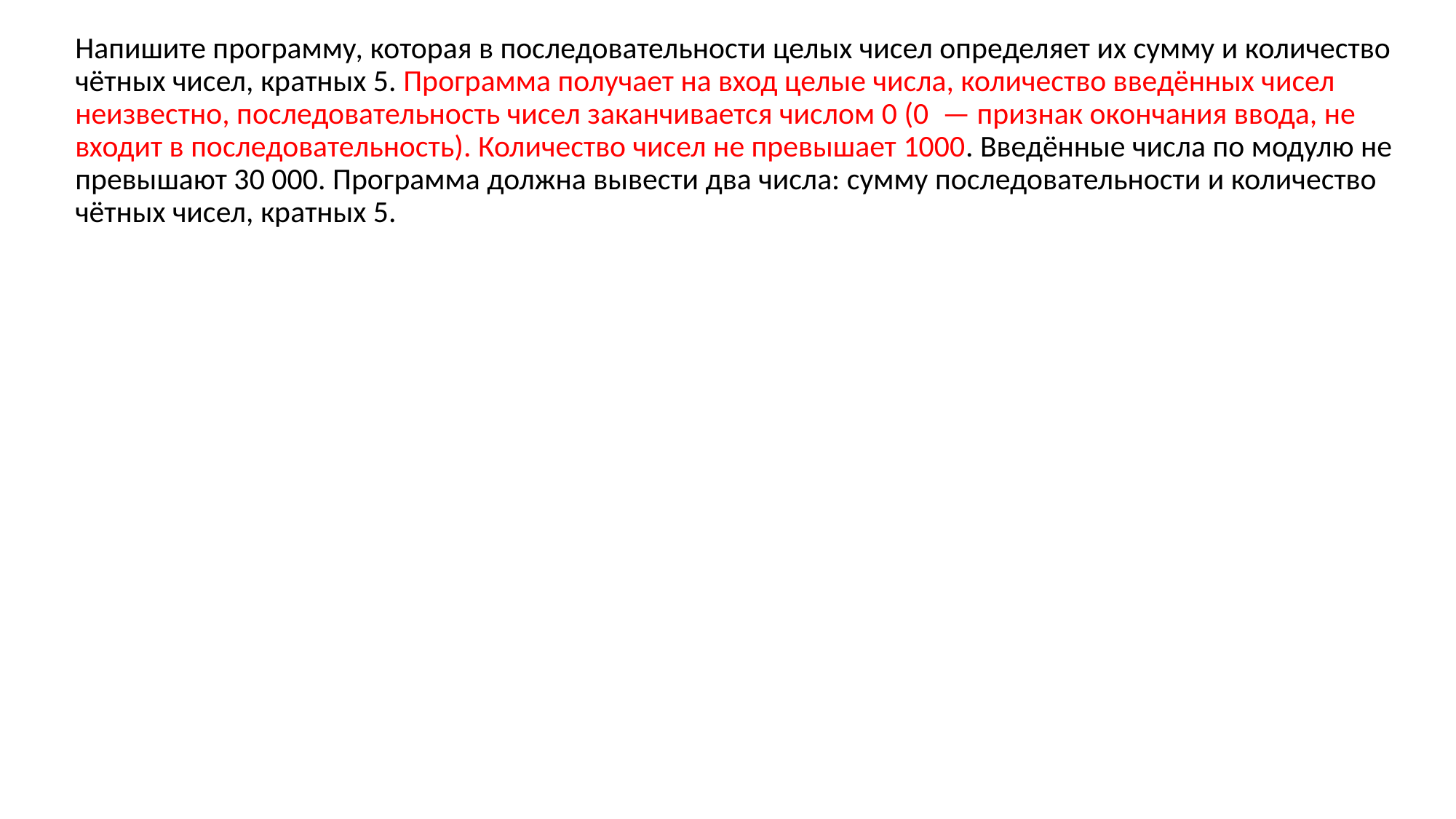

Напишите программу, которая в последовательности целых чисел определяет их сумму и количество чётных чисел, кратных 5. Программа получает на вход целые числа, количество введённых чисел неизвестно, последовательность чисел заканчивается числом 0 (0  — признак окончания ввода, не входит в последовательность). Количество чисел не превышает 1000. Введённые числа по модулю не превышают 30 000. Программа должна вывести два числа: сумму последовательности и количество чётных чисел, кратных 5.